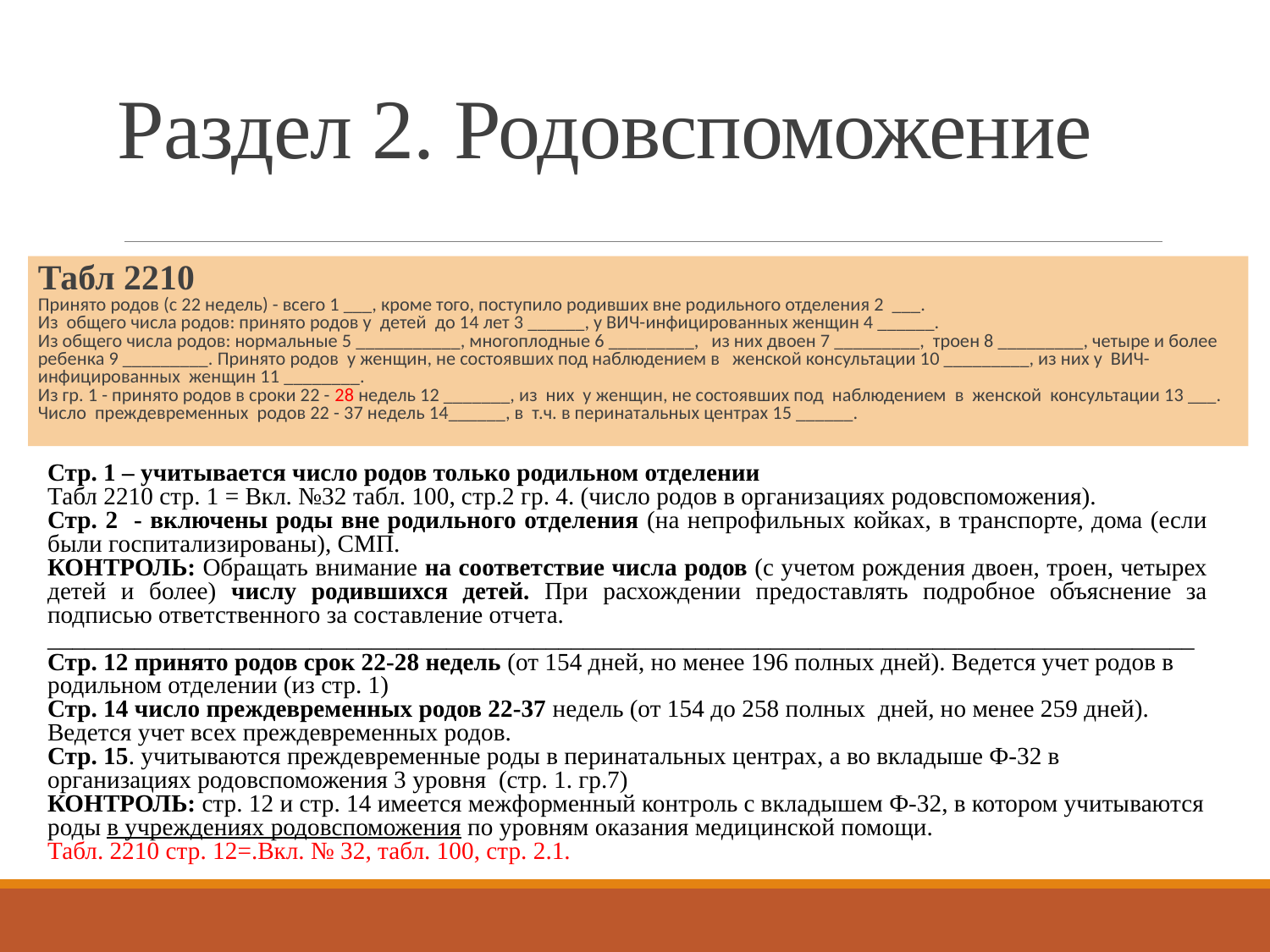

# Раздел 2. Родовспоможение
	Табл 2210
Принято родов (с 22 недель) - всего 1 ___, кроме того, поступило родивших вне родильного отделения 2  ___.
Из  общего числа родов: принято родов у  детей  до 14 лет 3 ______, у ВИЧ-инфицированных женщин 4 ______.
Из общего числа родов: нормальные 5 ___________, многоплодные 6 _________,   из них двоен 7 _________,  троен 8 _________, четыре и более ребенка 9 _________. Принято родов  у женщин, не состоявших под наблюдением в   женской консультации 10 _________, из них у  ВИЧ-инфицированных  женщин 11 ________.
Из гр. 1 - принято родов в сроки 22 - 28 недель 12 _______, из  них  у женщин, не состоявших под  наблюдением  в  женской  консультации 13 ___.
Число  преждевременных  родов 22 - 37 недель 14______, в  т.ч. в перинатальных центрах 15 ______.
Стр. 1 – учитывается число родов только родильном отделении
Табл 2210 стр. 1 = Вкл. №32 табл. 100, стр.2 гр. 4. (число родов в организациях родовспоможения).
Стр. 2  - включены роды вне родильного отделения (на непрофильных койках, в транспорте, дома (если были госпитализированы), СМП.
КОНТРОЛЬ: Обращать внимание на соответствие числа родов (с учетом рождения двоен, троен, четырех детей и более) числу родившихся детей. При расхождении предоставлять подробное объяснение за подписью ответственного за составление отчета.
____________________________________________________________________________________________
Стр. 12 принято родов срок 22-28 недель (от 154 дней, но менее 196 полных дней). Ведется учет родов в родильном отделении (из стр. 1)
Стр. 14 число преждевременных родов 22-37 недель (от 154 до 258 полных  дней, но менее 259 дней).  Ведется учет всех преждевременных родов.
Стр. 15. учитываются преждевременные роды в перинатальных центрах, а во вкладыше Ф-32 в организациях родовспоможения 3 уровня  (стр. 1. гр.7)
КОНТРОЛЬ: стр. 12 и стр. 14 имеется межформенный контроль с вкладышем Ф-32, в котором учитываются роды в учреждениях родовспоможения по уровням оказания медицинской помощи.
Табл. 2210 стр. 12=.Вкл. № 32, табл. 100, стр. 2.1.